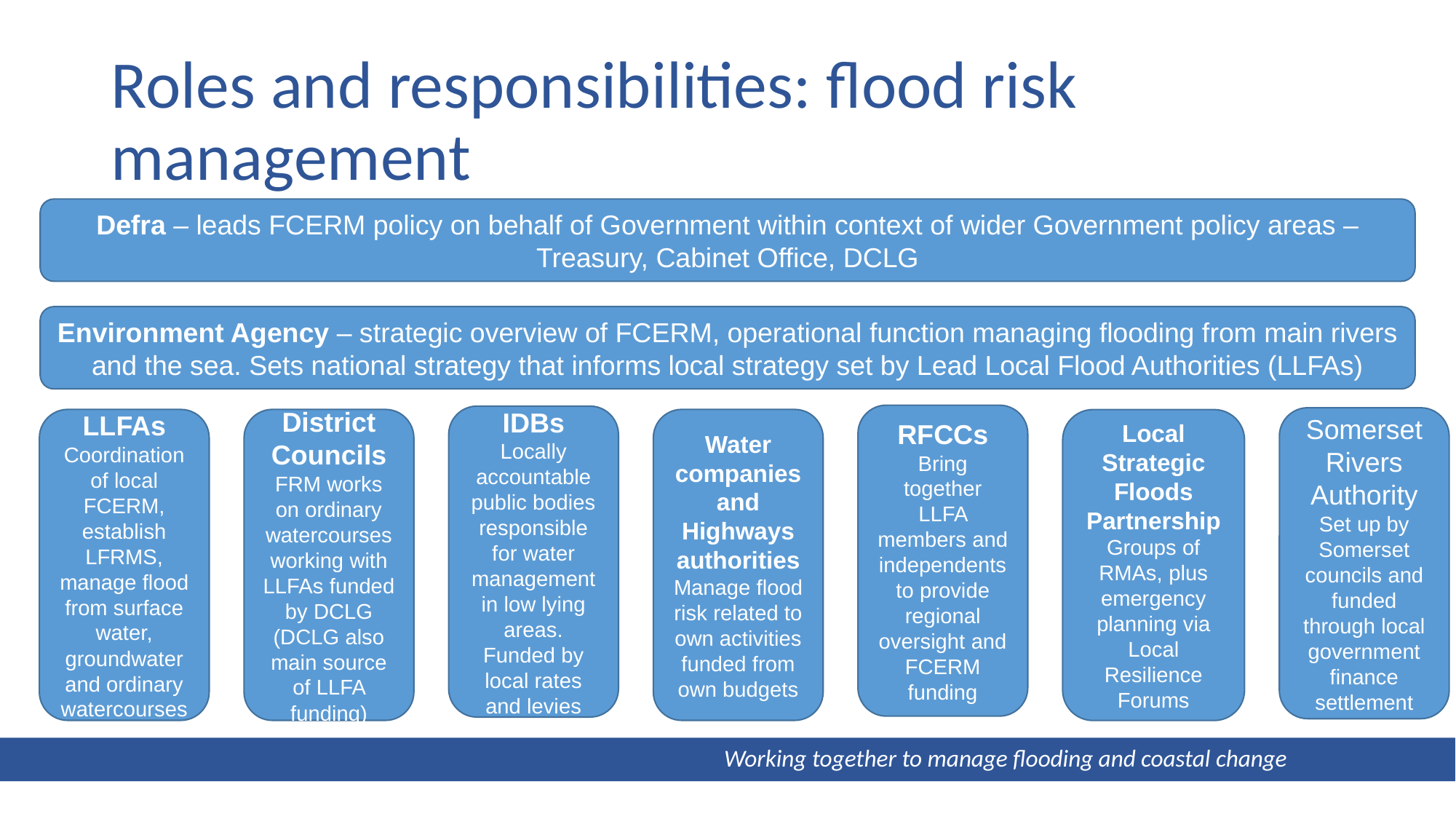

# Roles and responsibilities: flood risk management
Defra – leads FCERM policy on behalf of Government within context of wider Government policy areas – Treasury, Cabinet Office, DCLG
Environment Agency – strategic overview of FCERM, operational function managing flooding from main rivers and the sea. Sets national strategy that informs local strategy set by Lead Local Flood Authorities (LLFAs)
RFCCs
Bring together LLFA members and independentsto provide regional oversight and FCERM funding
IDBs Locally accountable public bodies responsible for water management in low lying areas. Funded by local rates and levies
Somerset Rivers Authority
Set up by Somerset councils and funded through local government finance settlement
LLFAs
Coordination of local FCERM, establish LFRMS, manage flood from surface water, groundwater and ordinary watercourses
District Councils
FRM works on ordinary watercourses working with LLFAs funded by DCLG (DCLG also main source of LLFA funding)
Water companies and Highways authorities
Manage flood risk related to own activities funded from own budgets
Local Strategic Floods Partnership
Groups of RMAs, plus emergency planning via Local Resilience Forums
                                                                                                        Working together to manage flooding and coastal change